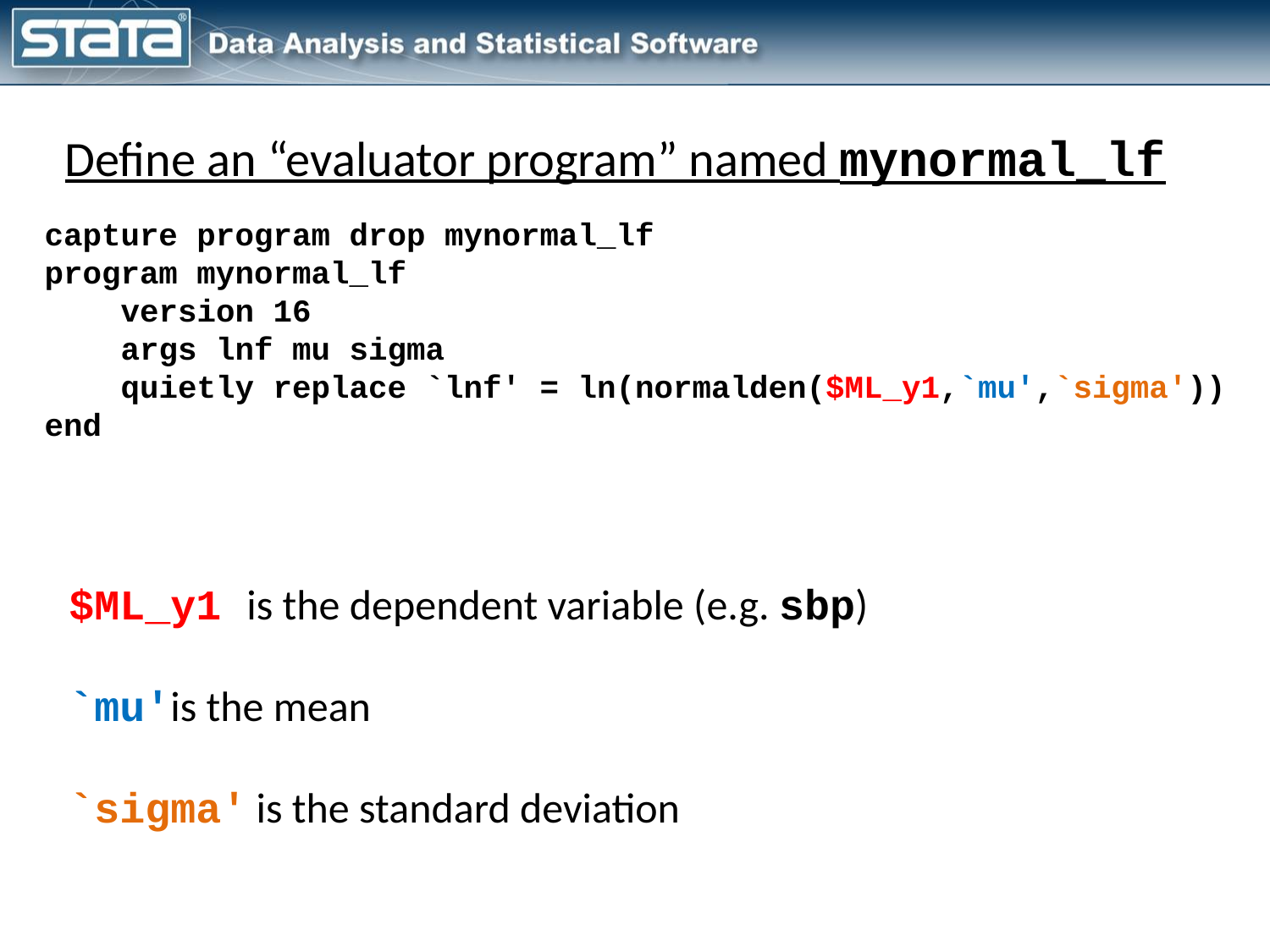

Define an “evaluator program” named mynormal_lf
capture program drop mynormal_lf
program mynormal_lf
    version 16
    args lnf mu sigma
    quietly replace `lnf' = ln(normalden($ML_y1,`mu',`sigma'))
end
$ML_y1 is the dependent variable (e.g. sbp)

`mu'is the mean

`sigma' is the standard deviation